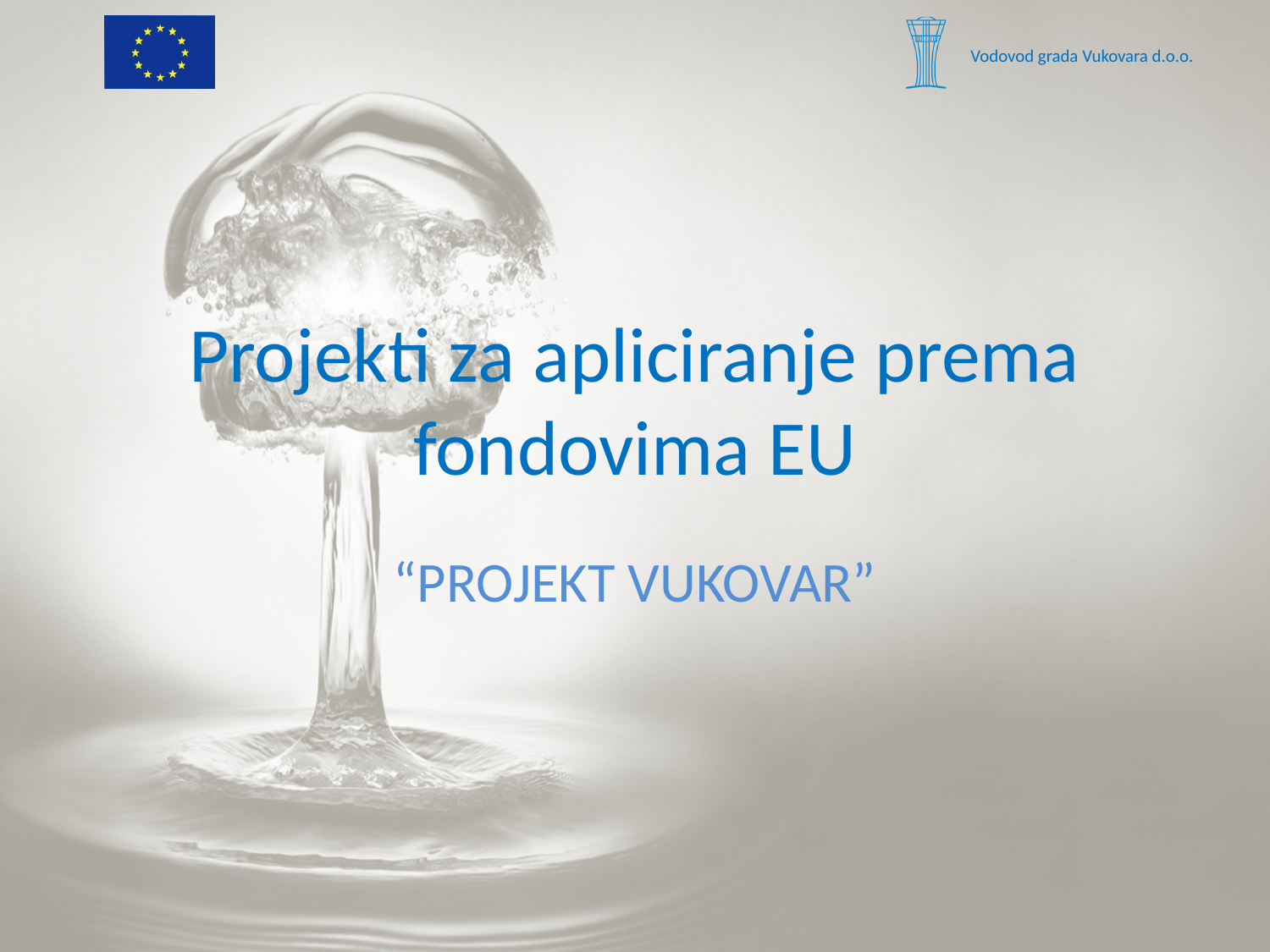

# Projekti za apliciranje prema fondovima EU
“PROJEKT VUKOVAR”